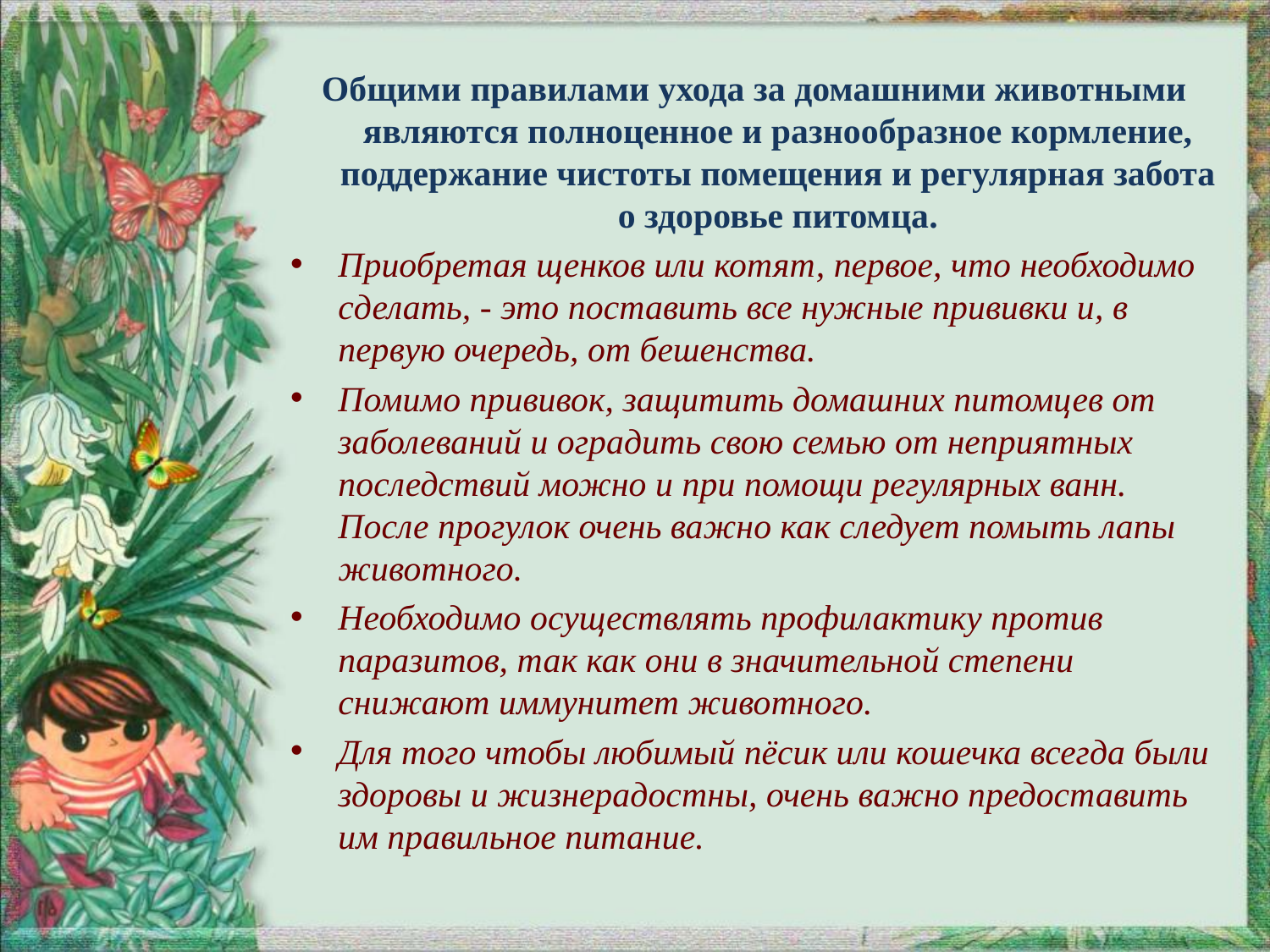

Общими правилами ухода за домашними животными являются полноценное и разнообразное кормление, поддержание чистоты помещения и регулярная забота о здоровье питомца.
Приобретая щенков или котят, первое, что необходимо сделать, - это поставить все нужные прививки и, в первую очередь, от бешенства.
Помимо прививок, защитить домашних питомцев от заболеваний и оградить свою семью от неприятных последствий можно и при помощи регулярных ванн. После прогулок очень важно как следует помыть лапы животного.
Необходимо осуществлять профилактику против паразитов, так как они в значительной степени снижают иммунитет животного.
Для того чтобы любимый пёсик или кошечка всегда были здоровы и жизнерадостны, очень важно предоставить им правильное питание.